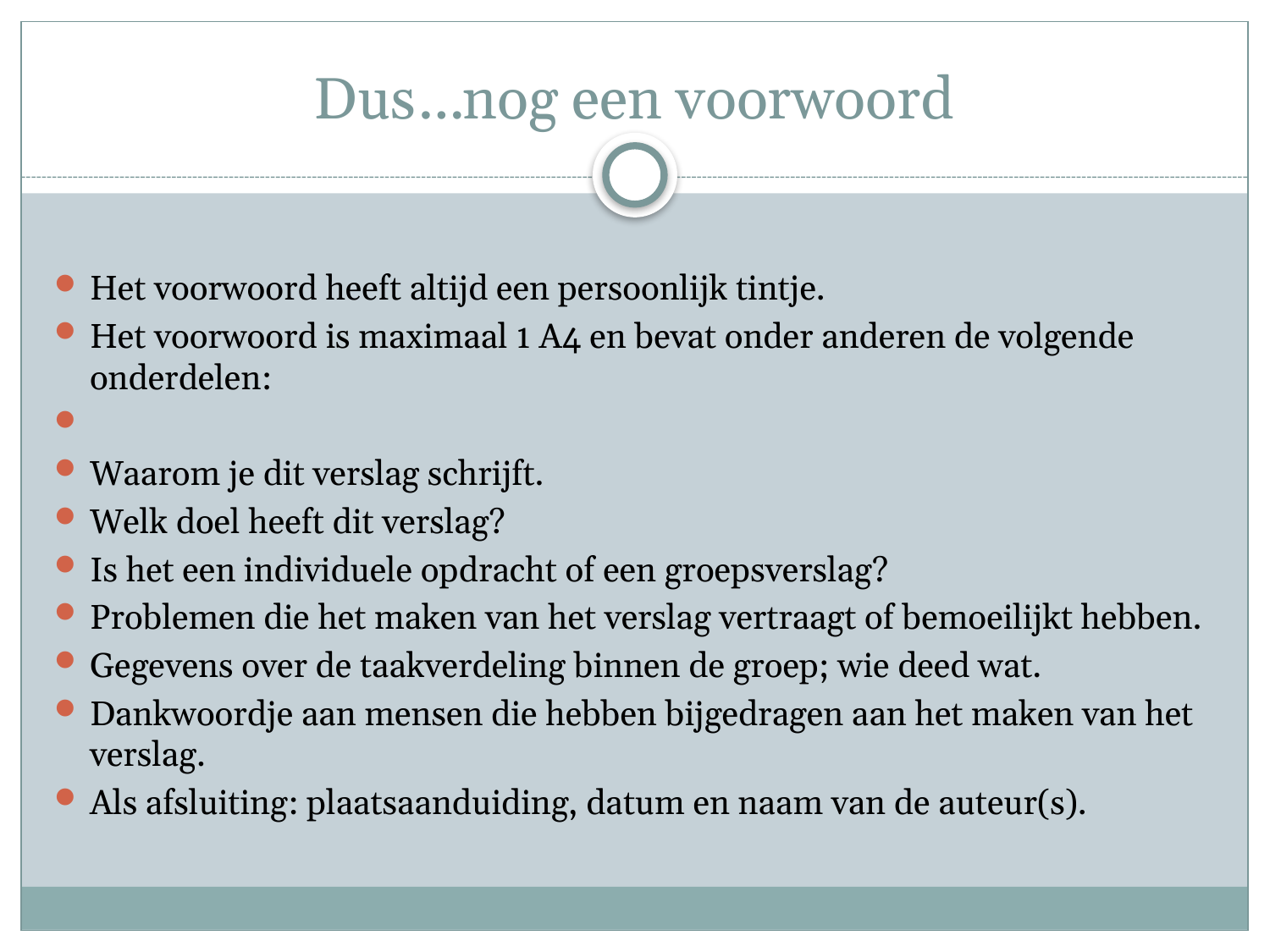

# Dus…nog een voorwoord

Het voorwoord heeft altijd een persoonlijk tintje.
Het voorwoord is maximaal 1 A4 en bevat onder anderen de volgende onderdelen:

Waarom je dit verslag schrijft.
Welk doel heeft dit verslag?
Is het een individuele opdracht of een groepsverslag?
Problemen die het maken van het verslag vertraagt of bemoeilijkt hebben.
Gegevens over de taakverdeling binnen de groep; wie deed wat.
Dankwoordje aan mensen die hebben bijgedragen aan het maken van het verslag.
Als afsluiting: plaatsaanduiding, datum en naam van de auteur(s).